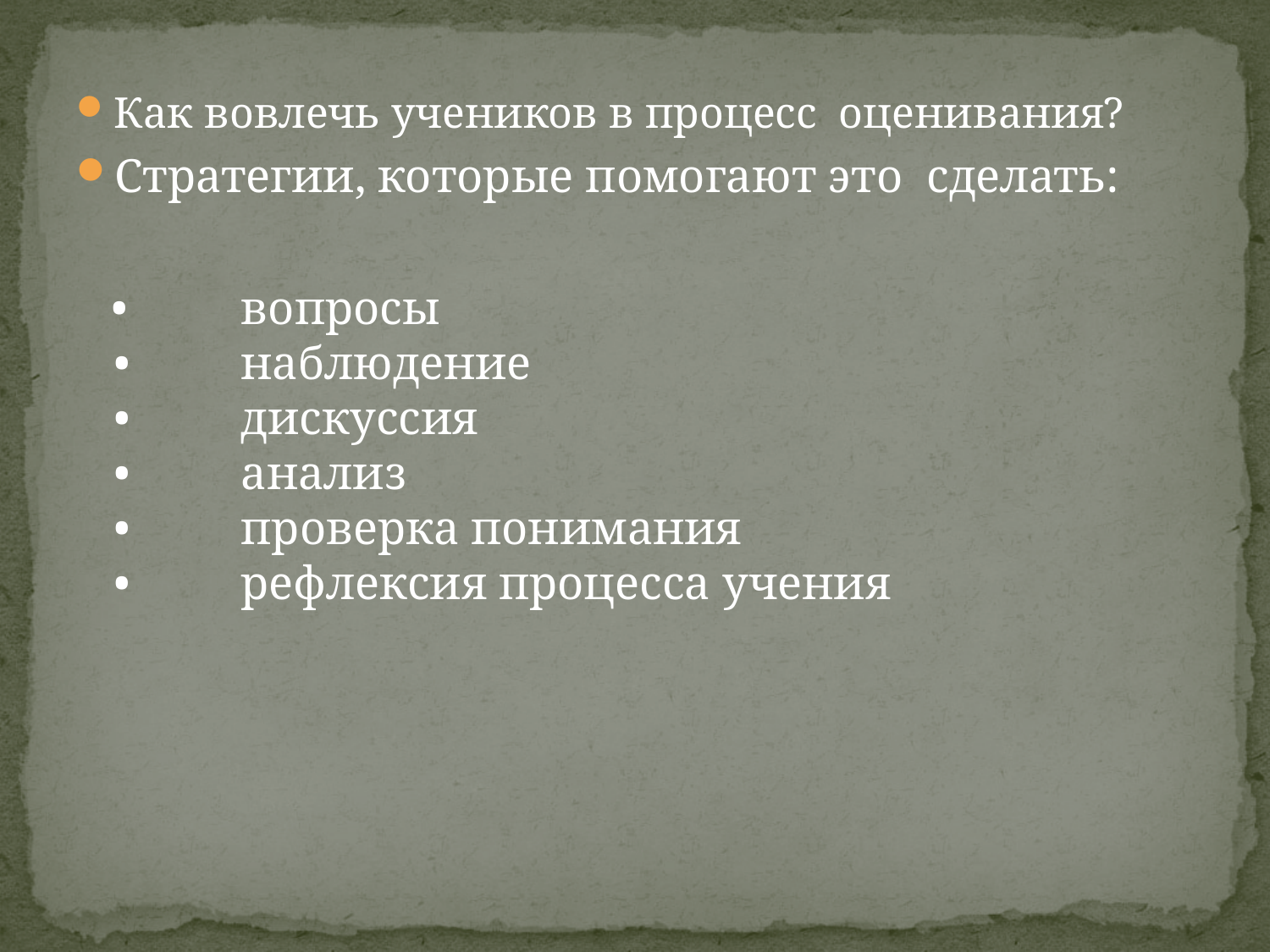

Как вовлечь учеников в процесс  оценивания?
Стратегии, которые помогают это  сделать:

   •	вопросы
•	наблюдение
•	дискуссия
•	анализ
•	проверка понимания
•	рефлексия процесса учения